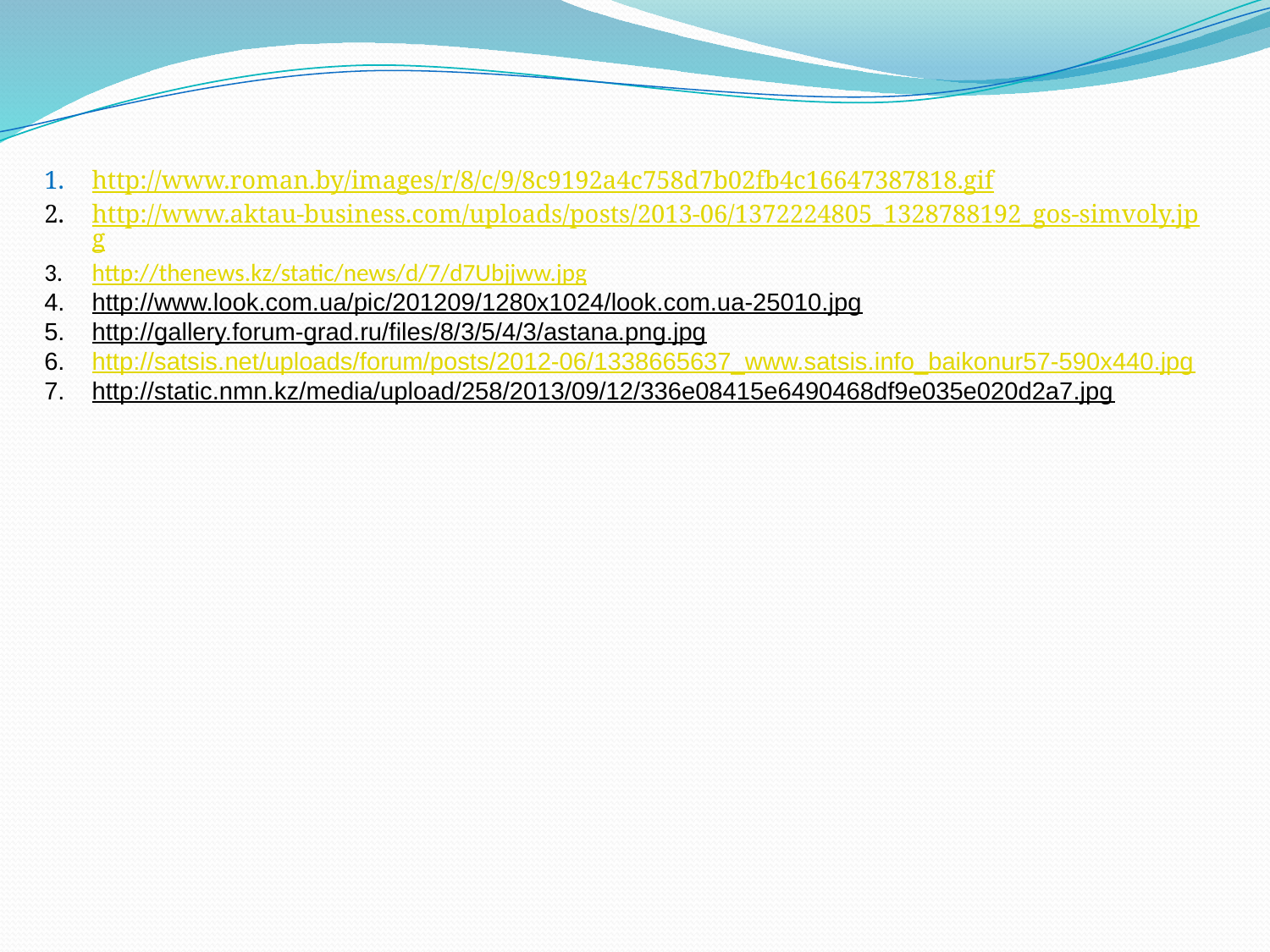

http://www.roman.by/images/r/8/c/9/8c9192a4c758d7b02fb4c16647387818.gif
http://www.aktau-business.com/uploads/posts/2013-06/1372224805_1328788192_gos-simvoly.jpg
http://thenews.kz/static/news/d/7/d7Ubjjww.jpg
http://www.look.com.ua/pic/201209/1280x1024/look.com.ua-25010.jpg
http://gallery.forum-grad.ru/files/8/3/5/4/3/astana.png.jpg
http://satsis.net/uploads/forum/posts/2012-06/1338665637_www.satsis.info_baikonur57-590x440.jpg
http://static.nmn.kz/media/upload/258/2013/09/12/336e08415e6490468df9e035e020d2a7.jpg